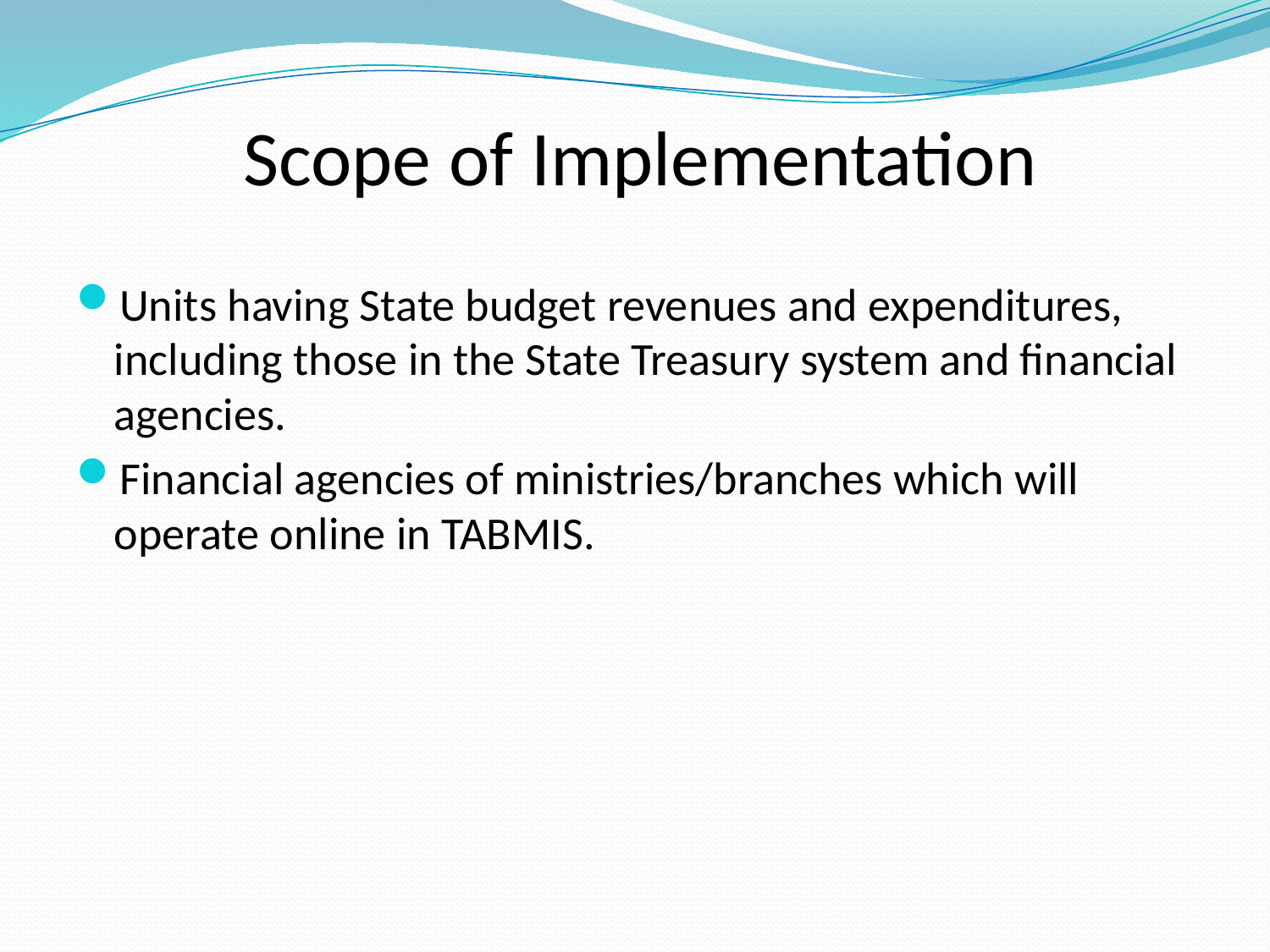

# Scope of Implementation
Units having State budget revenues and expenditures, including those in the State Treasury system and financial agencies.
Financial agencies of ministries/branches which will operate online in TABMIS.